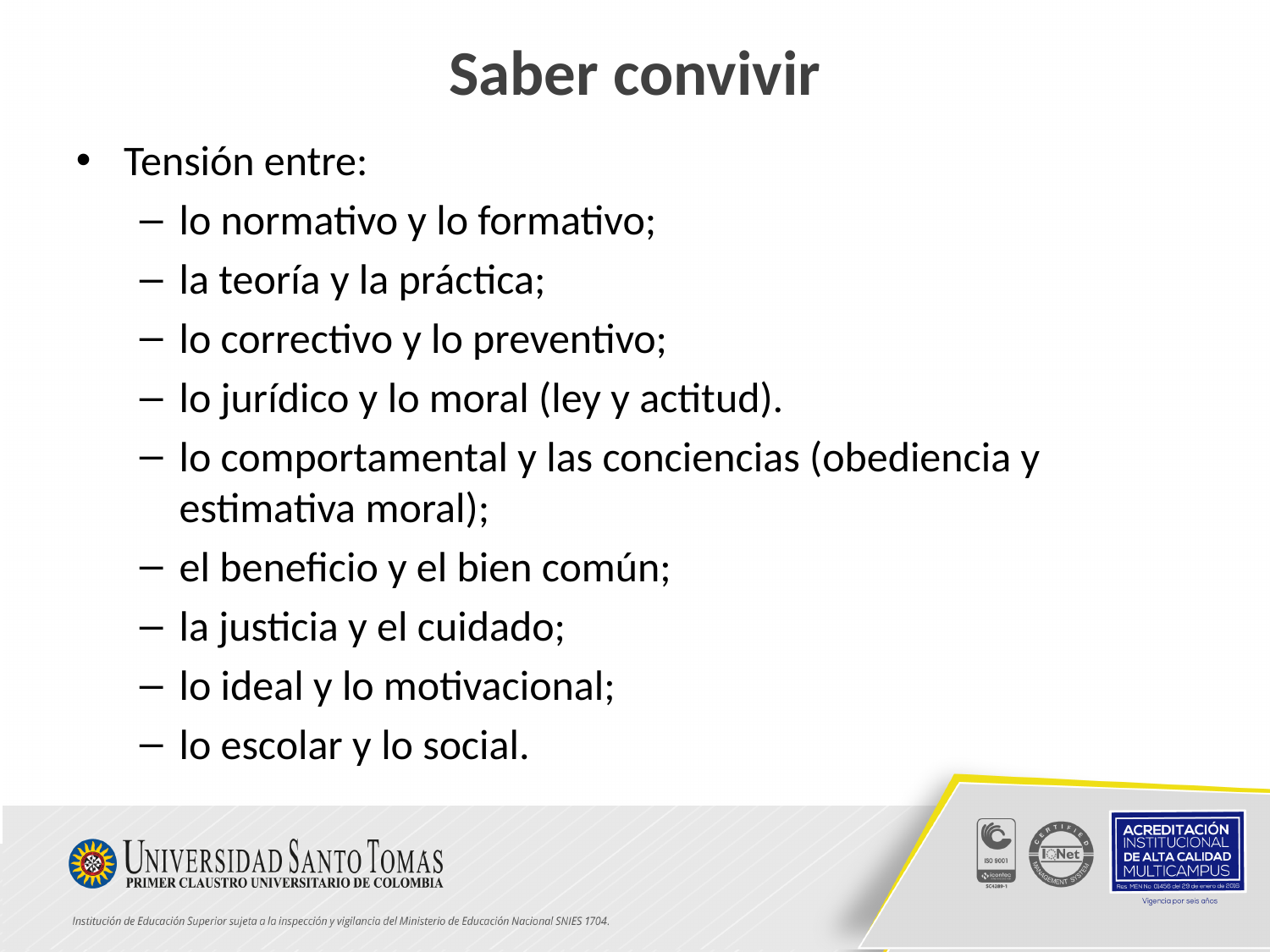

# Saber convivir
Tensión entre:
lo normativo y lo formativo;
la teoría y la práctica;
lo correctivo y lo preventivo;
lo jurídico y lo moral (ley y actitud).
lo comportamental y las conciencias (obediencia y estimativa moral);
el beneficio y el bien común;
la justicia y el cuidado;
lo ideal y lo motivacional;
lo escolar y lo social.